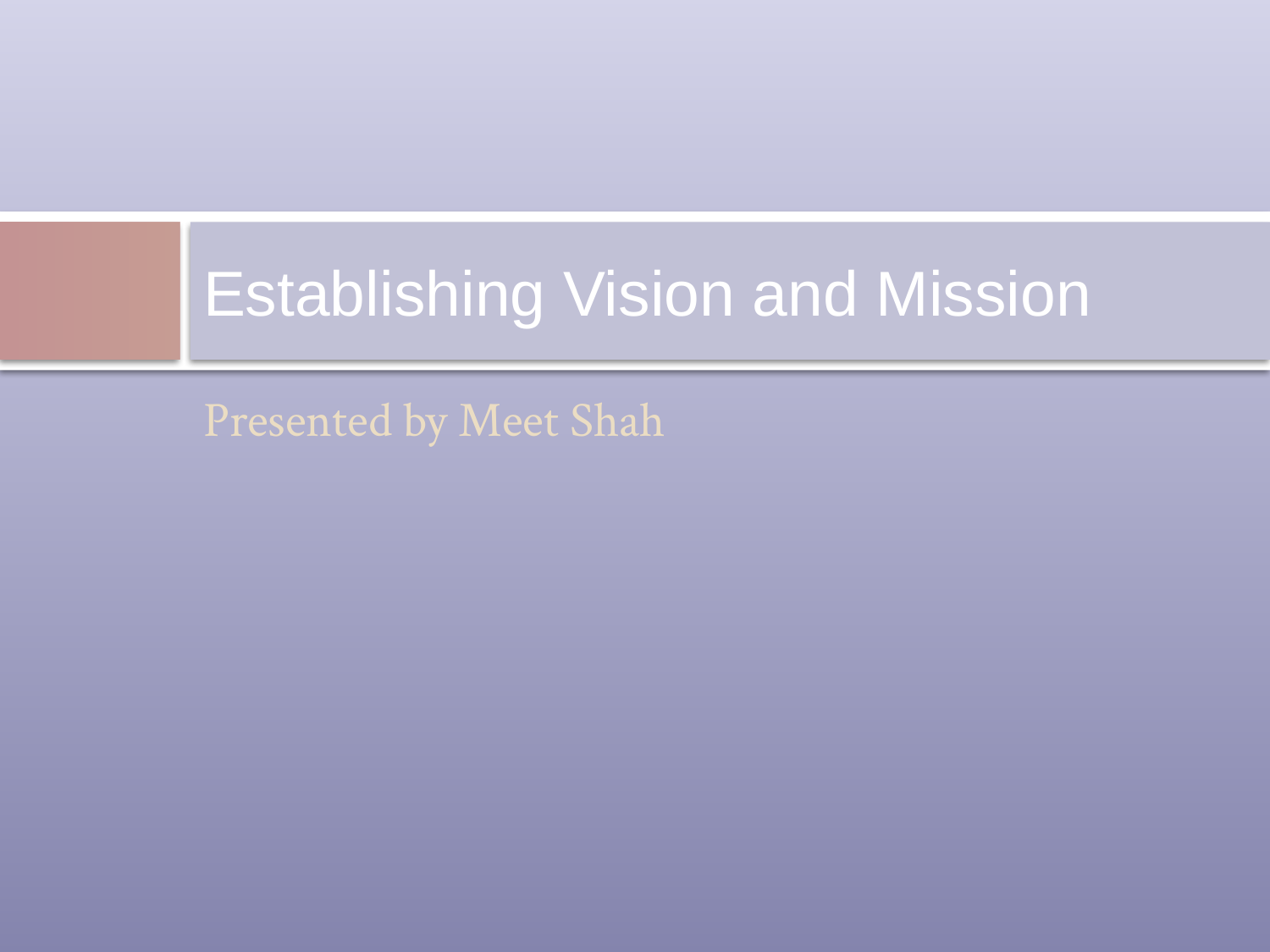

# Establishing Vision and Mission
Presented by Meet Shah